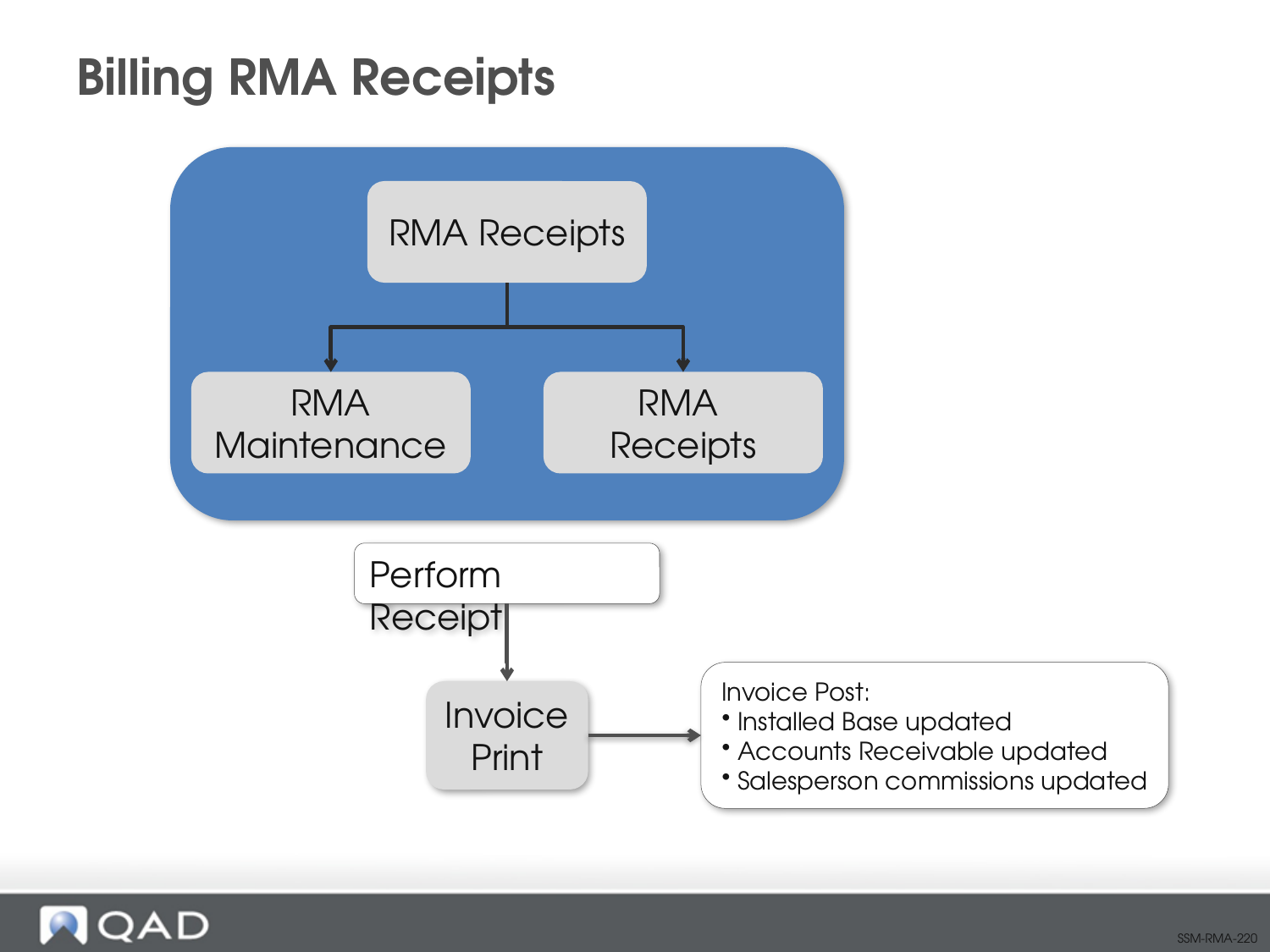

# Billing RMA Receipts

RMA Receipts
RMA
Maintenance
RMA
Receipts
Perform Receipt
Invoice Post:
Installed Base updated
Accounts Receivable updated
Salesperson commissions updated
Invoice
Print
SSM-RMA-220